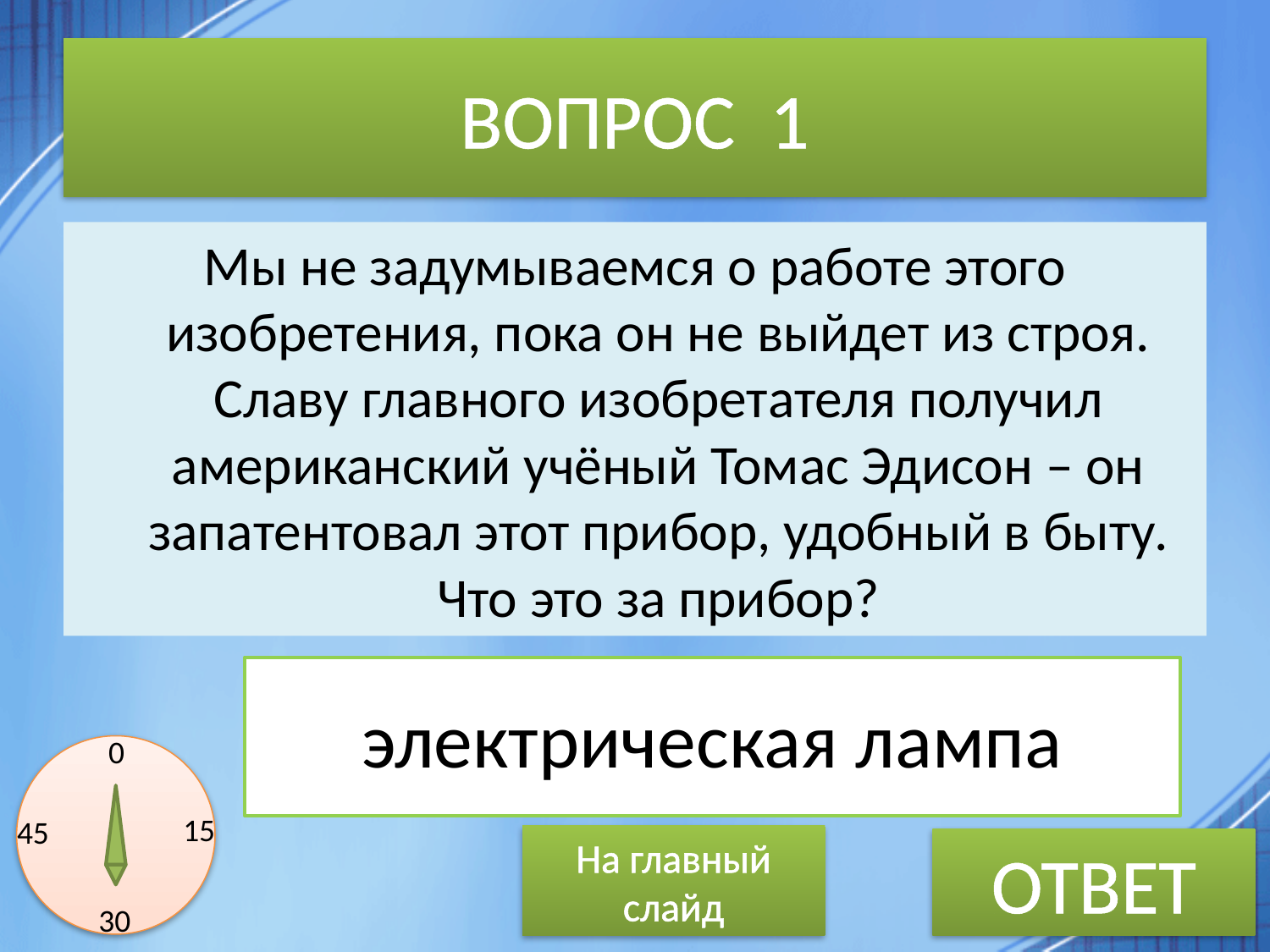

# ВОПРОС  1
Мы не задумываемся о работе этого изобретения, пока он не выйдет из строя. Славу главного изобретателя получил американский учёный Томас Эдисон – он запатентовал этот прибор, удобный в быту. Что это за прибор?
электрическая лампа
0

15
45
На главный слайд
ОТВЕТ
30